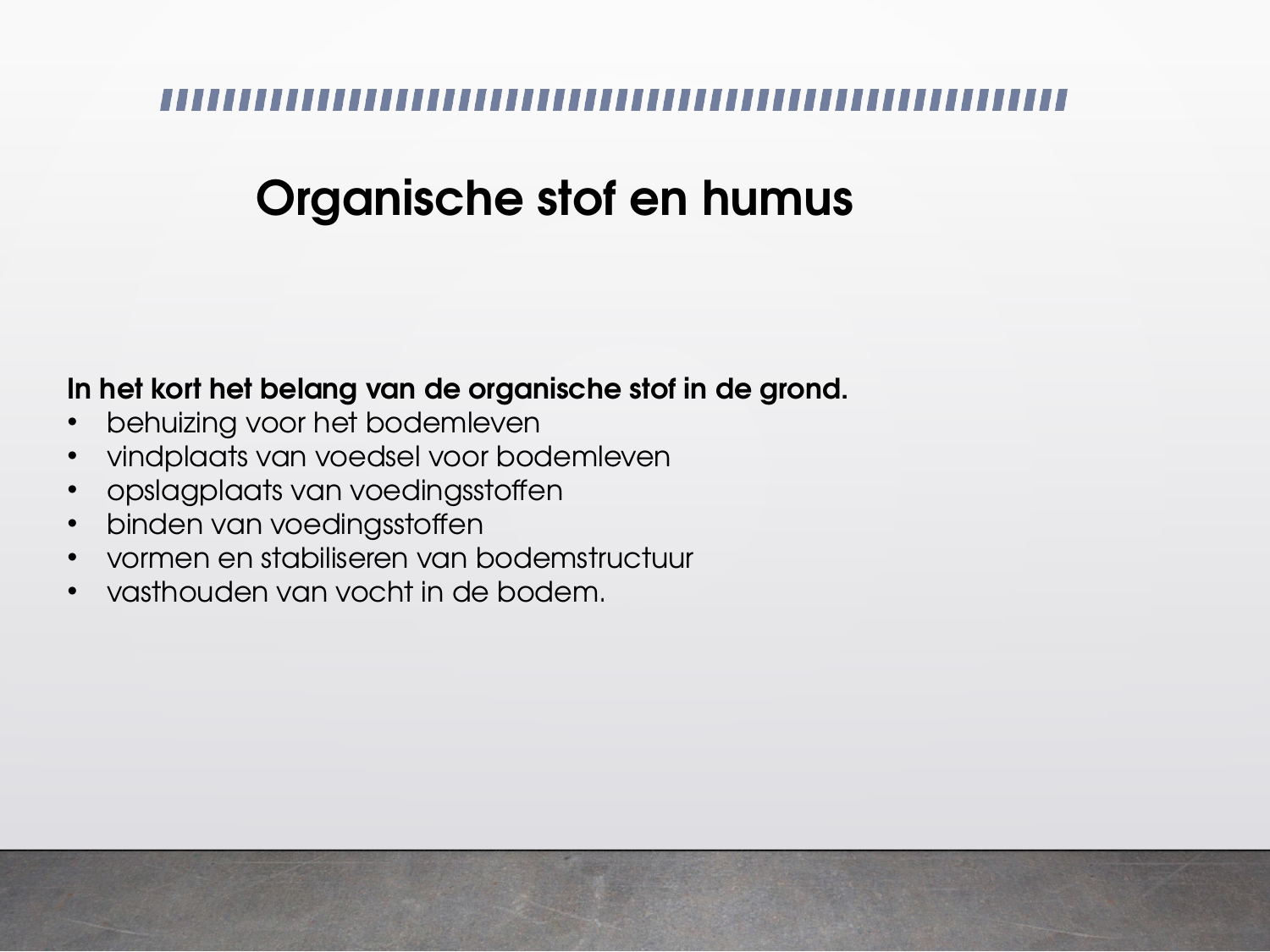

# Organische stof en humus
In het kort het belang van de organische stof in de grond.
behuizing voor het bodemleven
vindplaats van voedsel voor bodemleven
opslagplaats van voedingsstoffen
binden van voedingsstoffen
vormen en stabiliseren van bodemstructuur
vasthouden van vocht in de bodem.